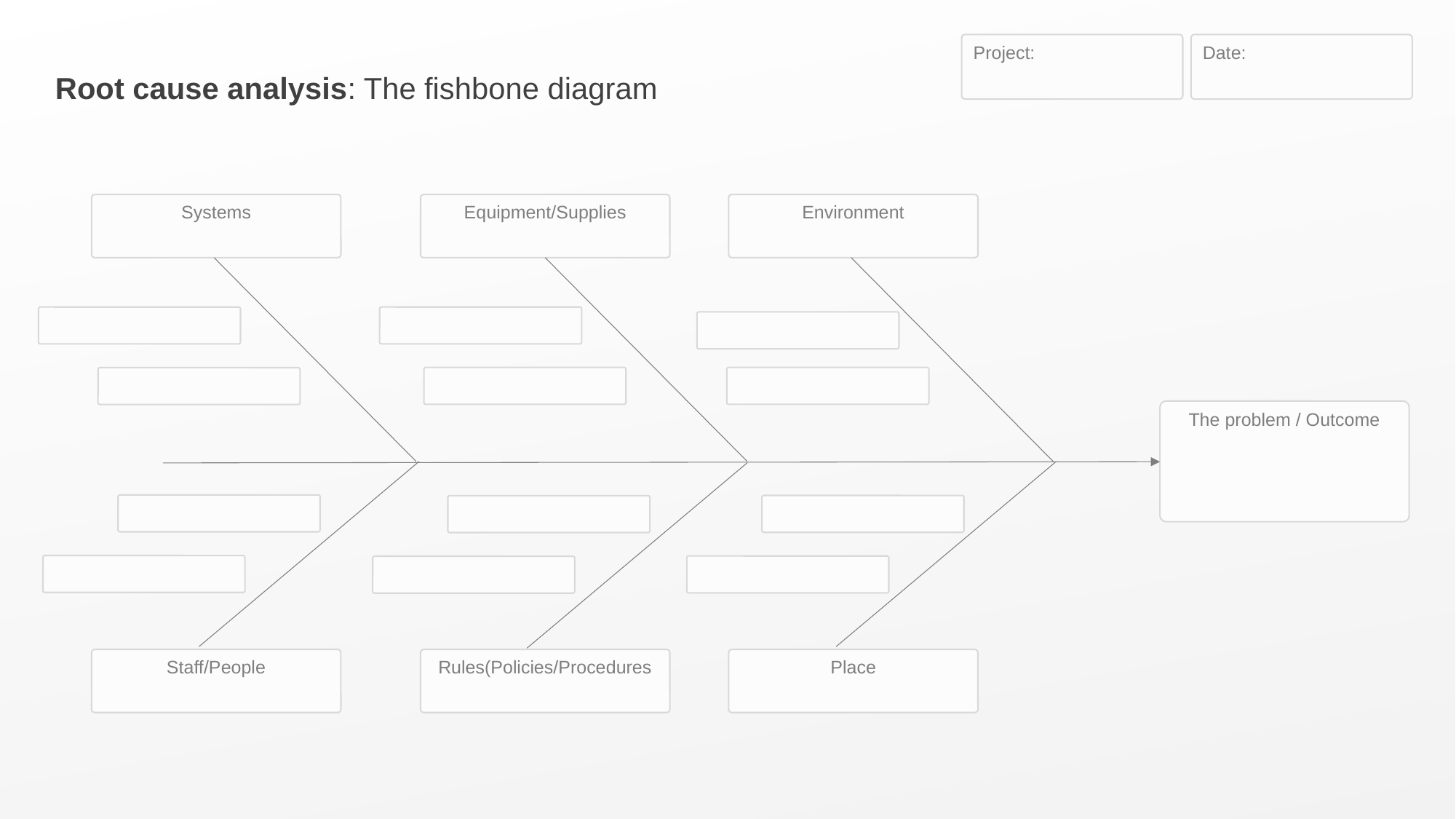

Root cause analysis: The fishbone diagram
Project:
Date:
Systems
Equipment/Supplies
Environment

The problem / Outcome

Staff/People
Rules(Policies/Procedures
Place